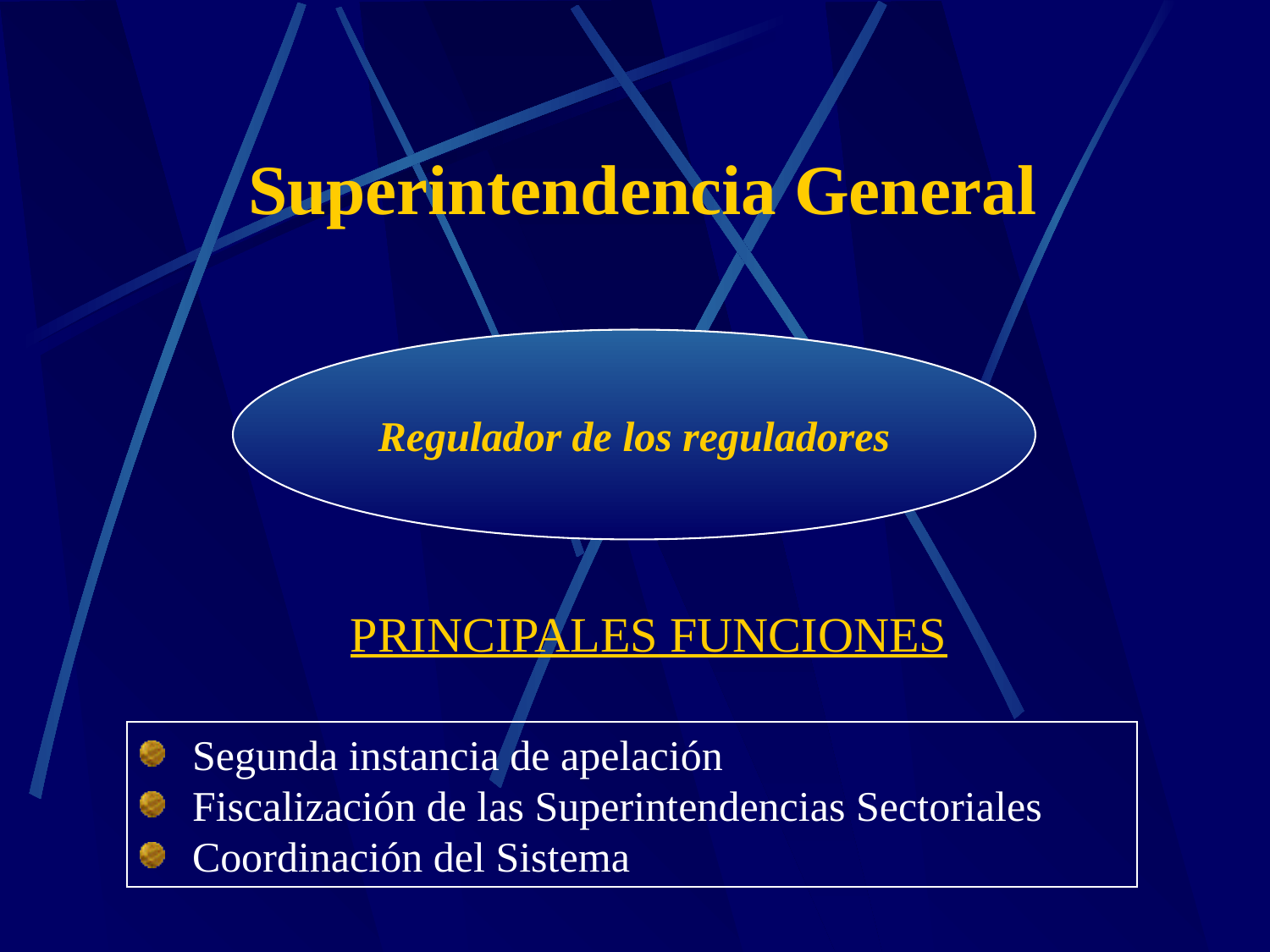

Superintendencia General
Regulador de los reguladores
PRINCIPALES FUNCIONES
Segunda instancia de apelación
Fiscalización de las Superintendencias Sectoriales
Coordinación del Sistema